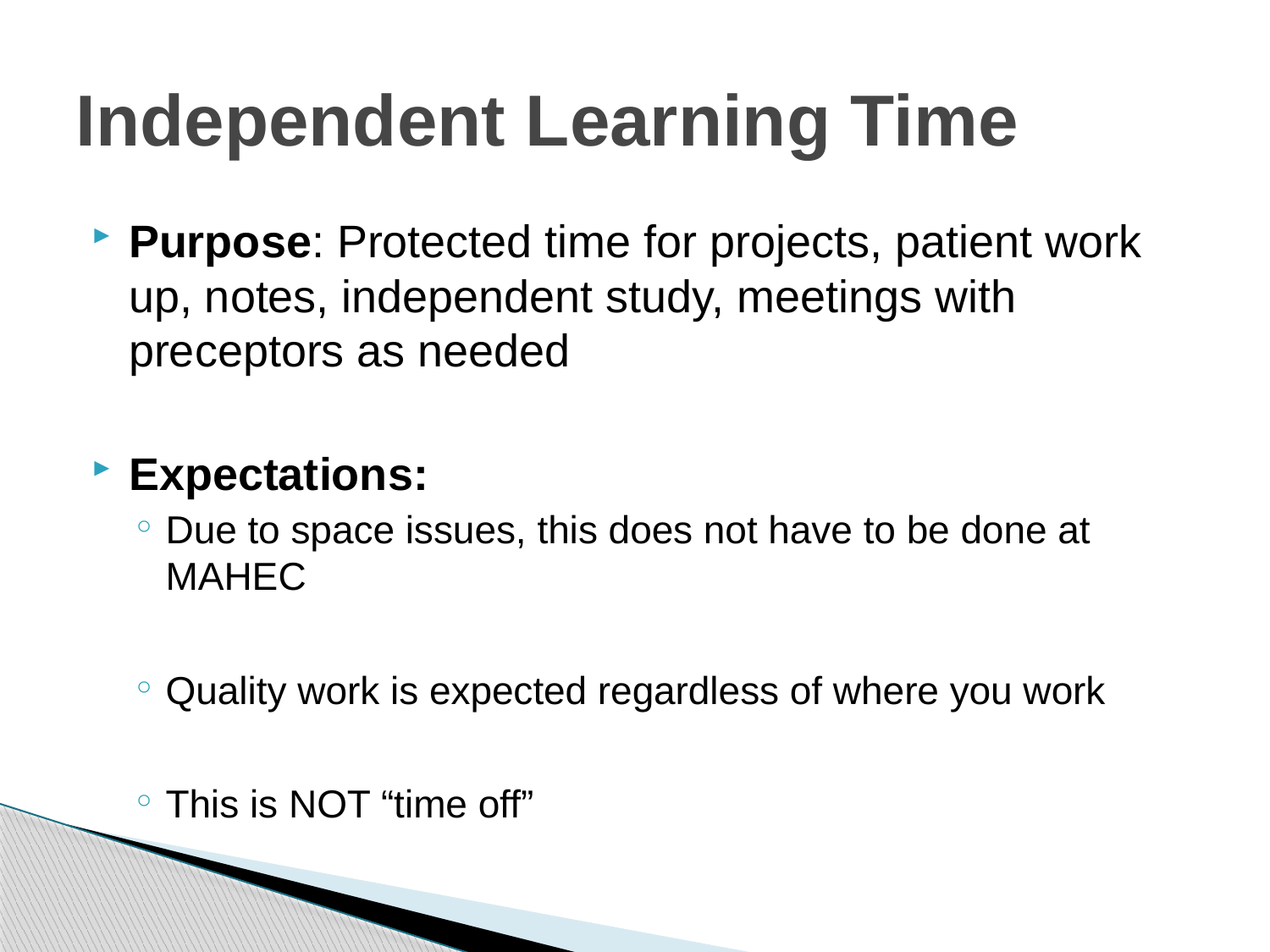

# Independent Learning Time
Purpose: Protected time for projects, patient work up, notes, independent study, meetings with preceptors as needed

Expectations:
Due to space issues, this does not have to be done at MAHEC

Quality work is expected regardless of where you work

This is NOT “time off”